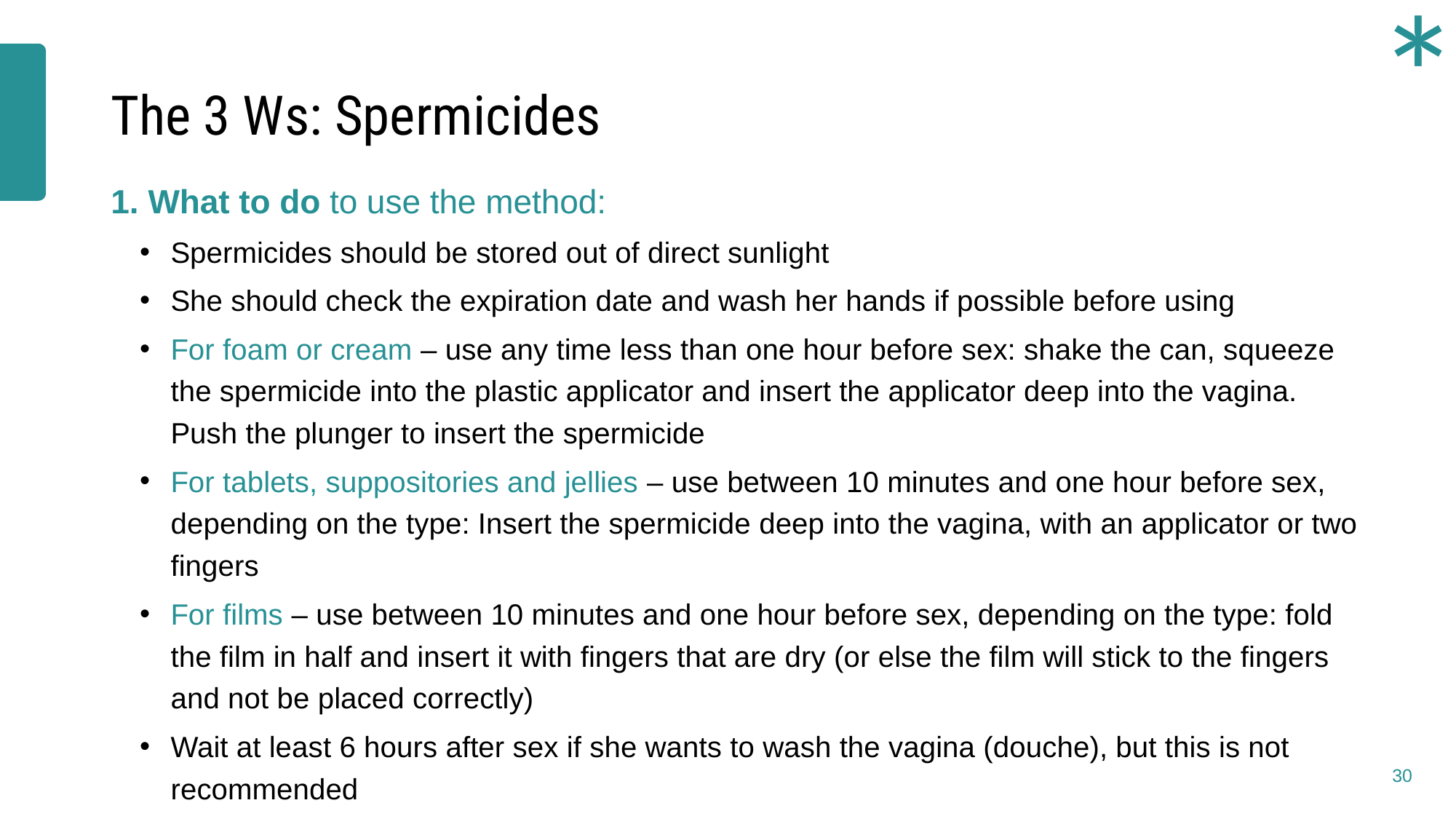

*
# The 3 Ws: Spermicides
1. What to do to use the method:
Spermicides should be stored out of direct sunlight
She should check the expiration date and wash her hands if possible before using
For foam or cream – use any time less than one hour before sex: shake the can, squeeze the spermicide into the plastic applicator and insert the applicator deep into the vagina. Push the plunger to insert the spermicide
For tablets, suppositories and jellies – use between 10 minutes and one hour before sex, depending on the type: Insert the spermicide deep into the vagina, with an applicator or two fingers
For films – use between 10 minutes and one hour before sex, depending on the type: fold the film in half and insert it with fingers that are dry (or else the film will stick to the fingers and not be placed correctly)
Wait at least 6 hours after sex if she wants to wash the vagina (douche), but this is not recommended
30